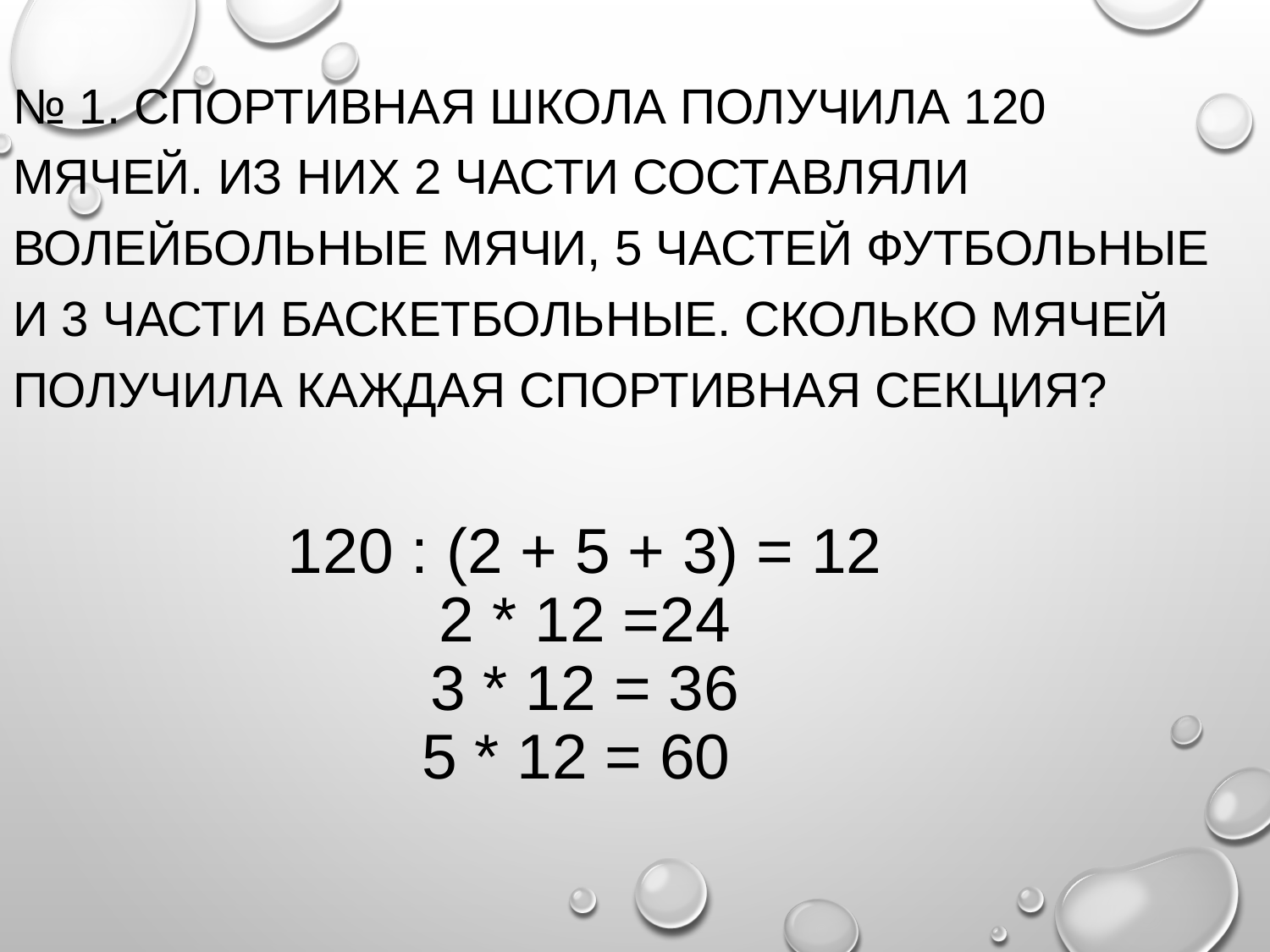

№ 1. Спортивная школа получила 120 мячей. Из них 2 части составляли волейбольные мячи, 5 частей футбольные и 3 части баскетбольные. Сколько мячей получила каждая спортивная секция?
# 120 : (2 + 5 + 3) = 12 2 * 12 =24 3 * 12 = 36 5 * 12 = 60